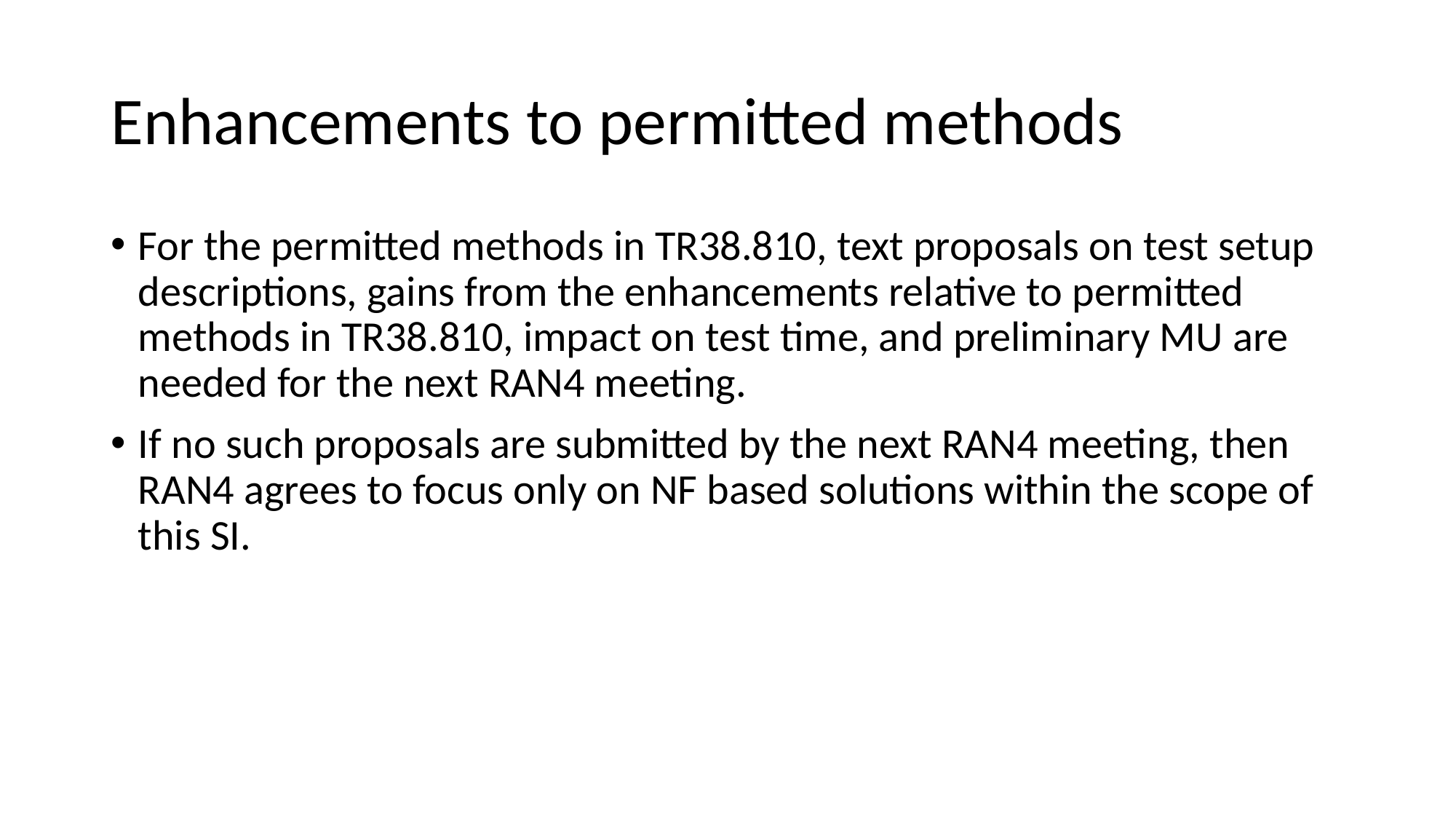

# Enhancements to permitted methods
For the permitted methods in TR38.810, text proposals on test setup descriptions, gains from the enhancements relative to permitted methods in TR38.810, impact on test time, and preliminary MU are needed for the next RAN4 meeting.
If no such proposals are submitted by the next RAN4 meeting, then RAN4 agrees to focus only on NF based solutions within the scope of this SI.